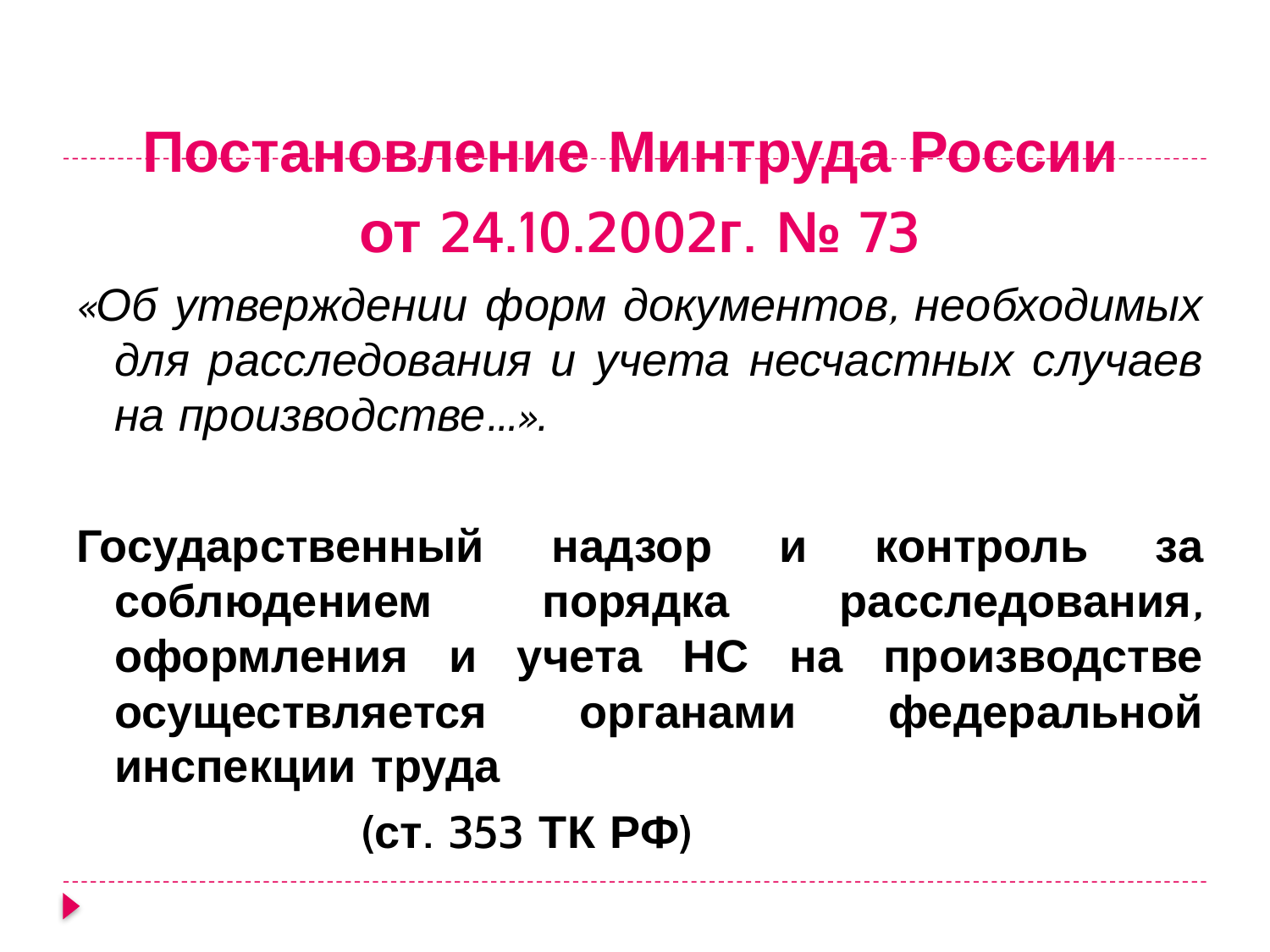

Постановление Минтруда России
от 24.10.2002г. № 73
«Об утверждении форм документов, необходимых для расследования и учета несчастных случаев на производстве…».

Государственный надзор и контроль за соблюдением порядка расследования, оформления и учета НС на производстве осуществляется органами федеральной инспекции труда
                   (ст. 353 ТК РФ)